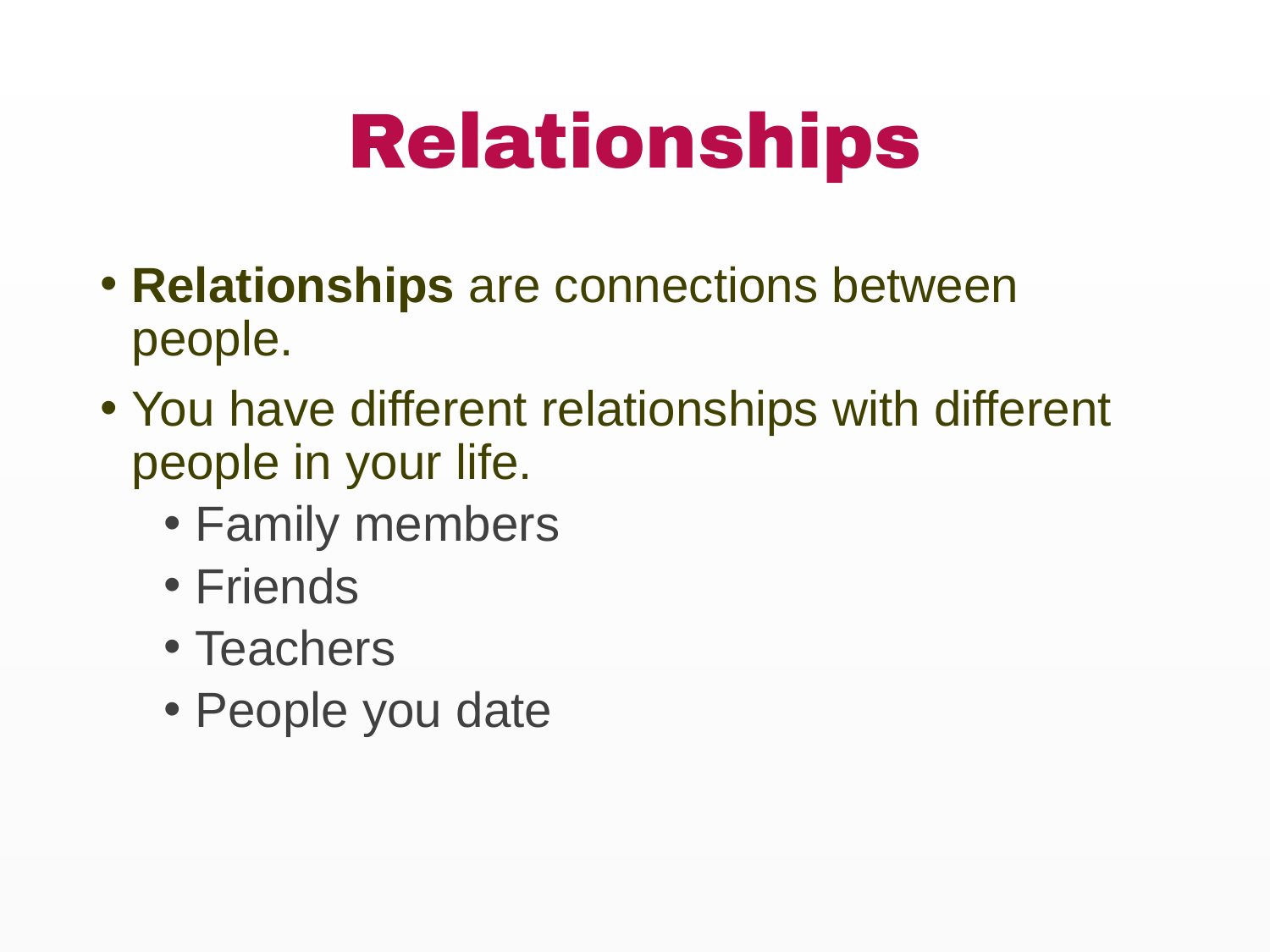

# Relationships
Relationships are connections between people.
You have different relationships with different people in your life.
Family members
Friends
Teachers
People you date